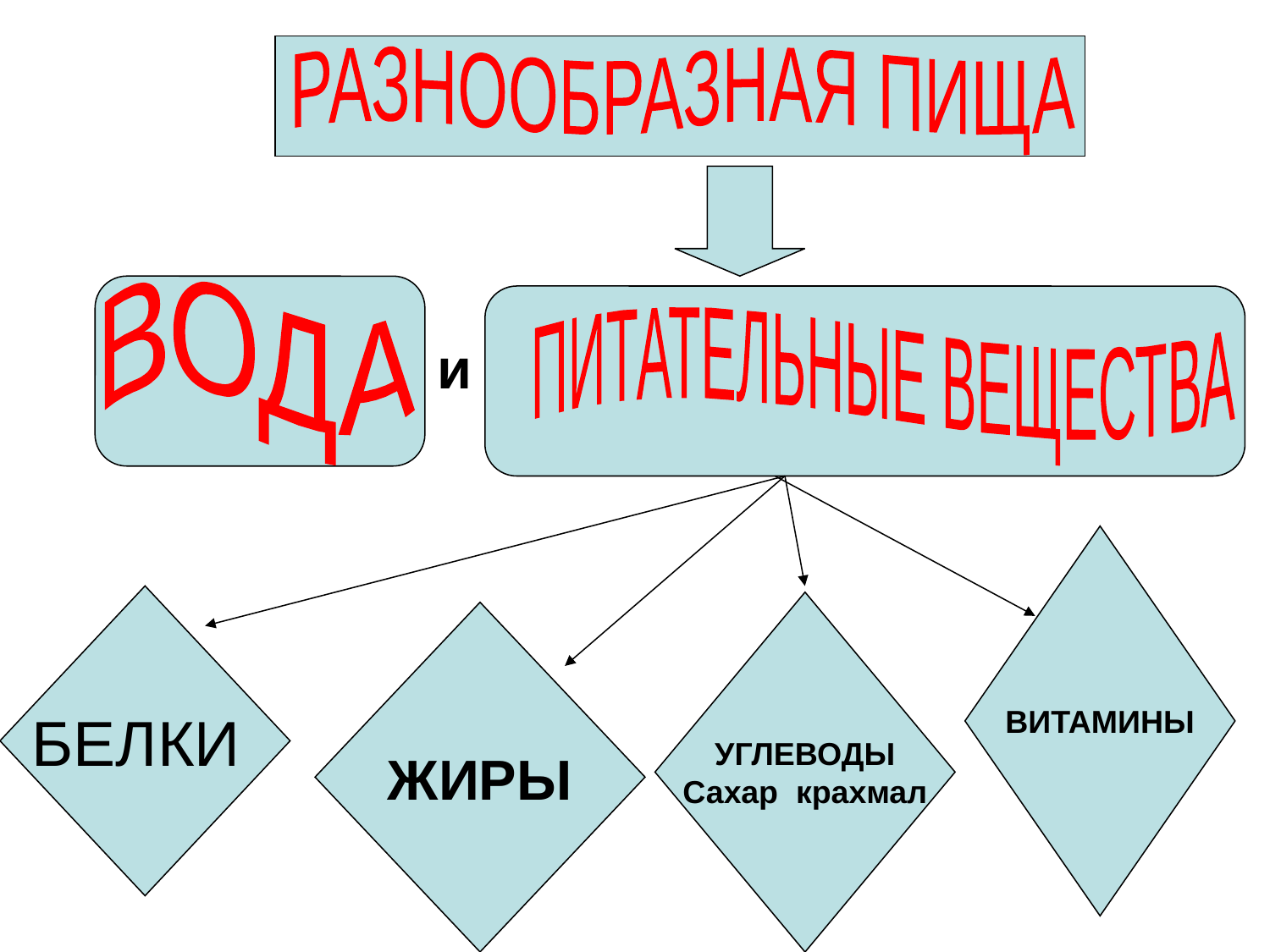

РАЗНООБРАЗНАЯ ПИЩА

ВОДА

ПИТАТЕЛЬНЫЕ ВЕЩЕСТВА
и

ВИТАМИНЫ
БЕЛКИ
УГЛЕВОДЫ
Сахар  крахмал
ЖИРЫ